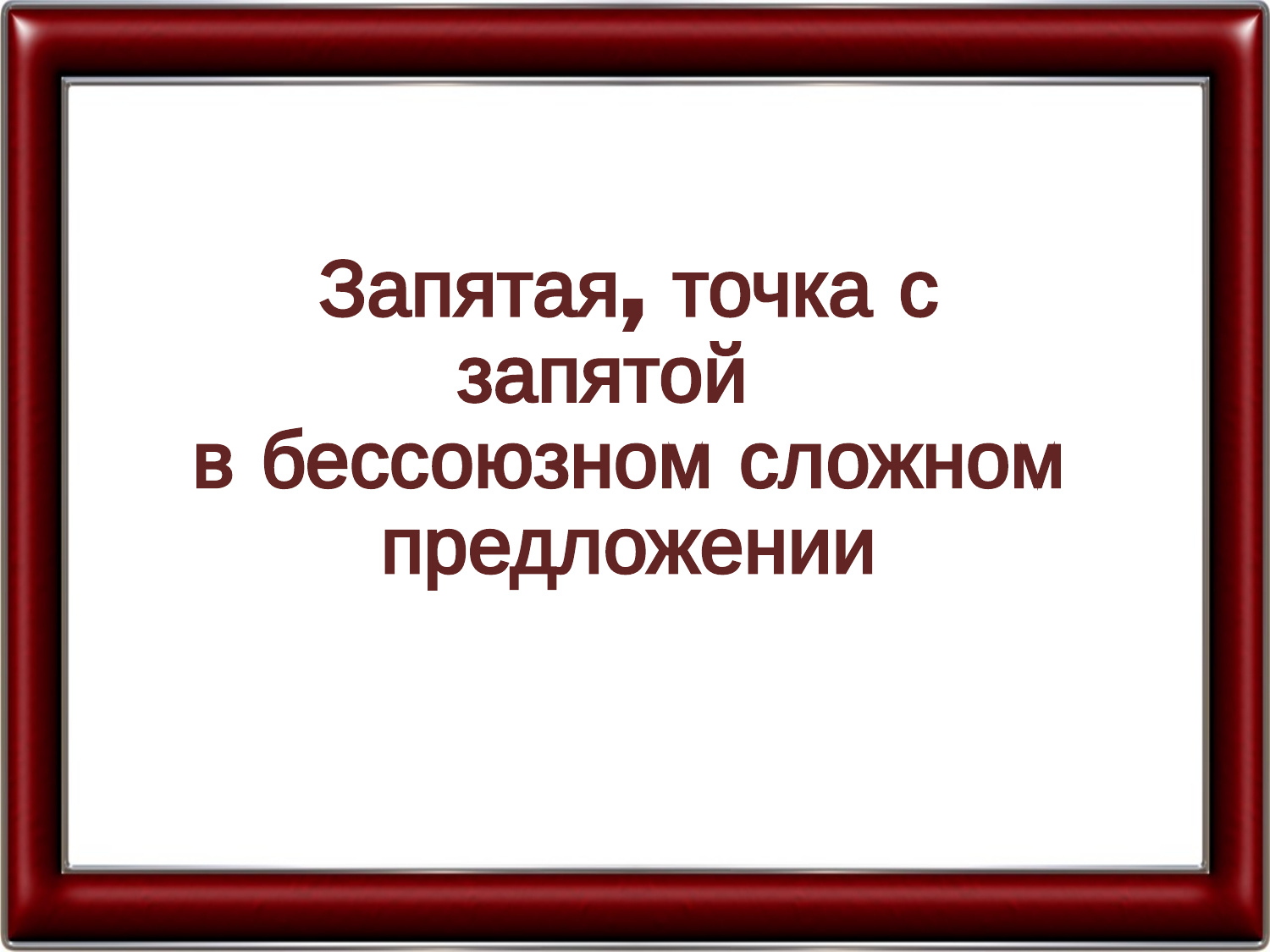

# Запятая, точка с запятой в бессоюзном сложном предложении